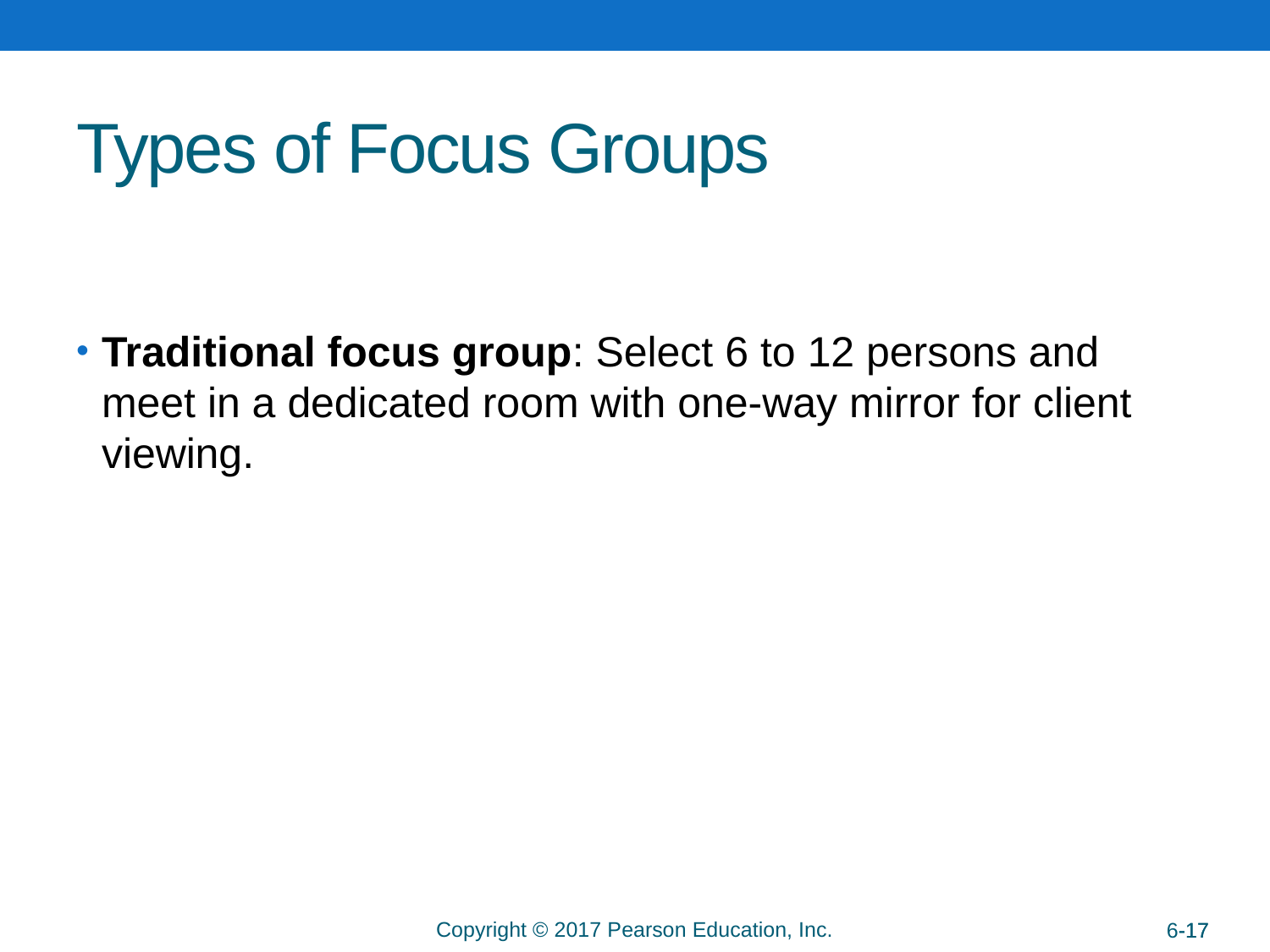

# Types of Focus Groups
Traditional focus group: Select 6 to 12 persons and meet in a dedicated room with one-way mirror for client viewing.